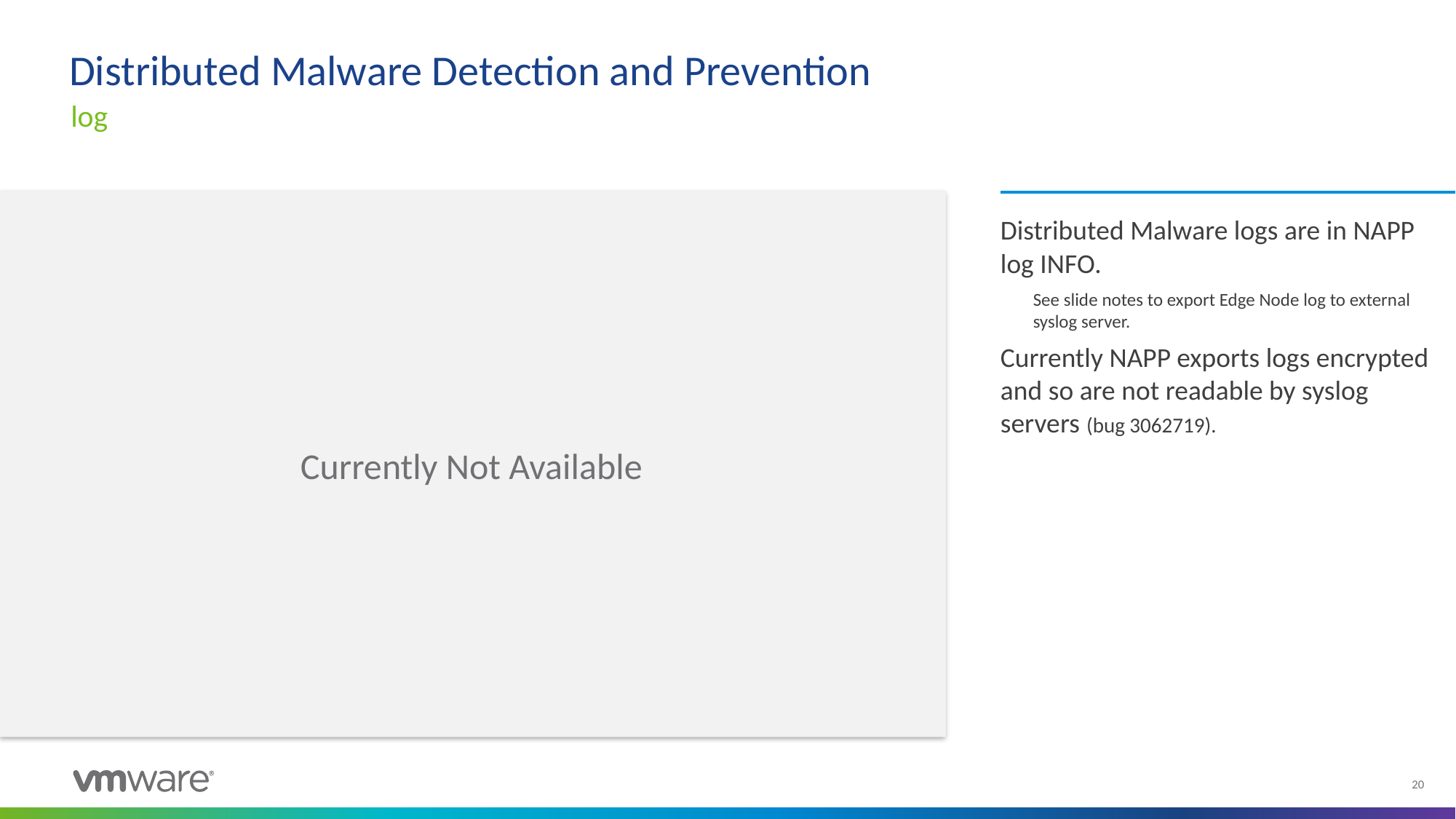

# Distributed Malware Detection and Prevention
log
Distributed Malware logs are in NAPP log INFO.
See slide notes to export Edge Node log to external syslog server.
Currently NAPP exports logs encrypted and so are not readable by syslog servers (bug 3062719).
Currently Not Available